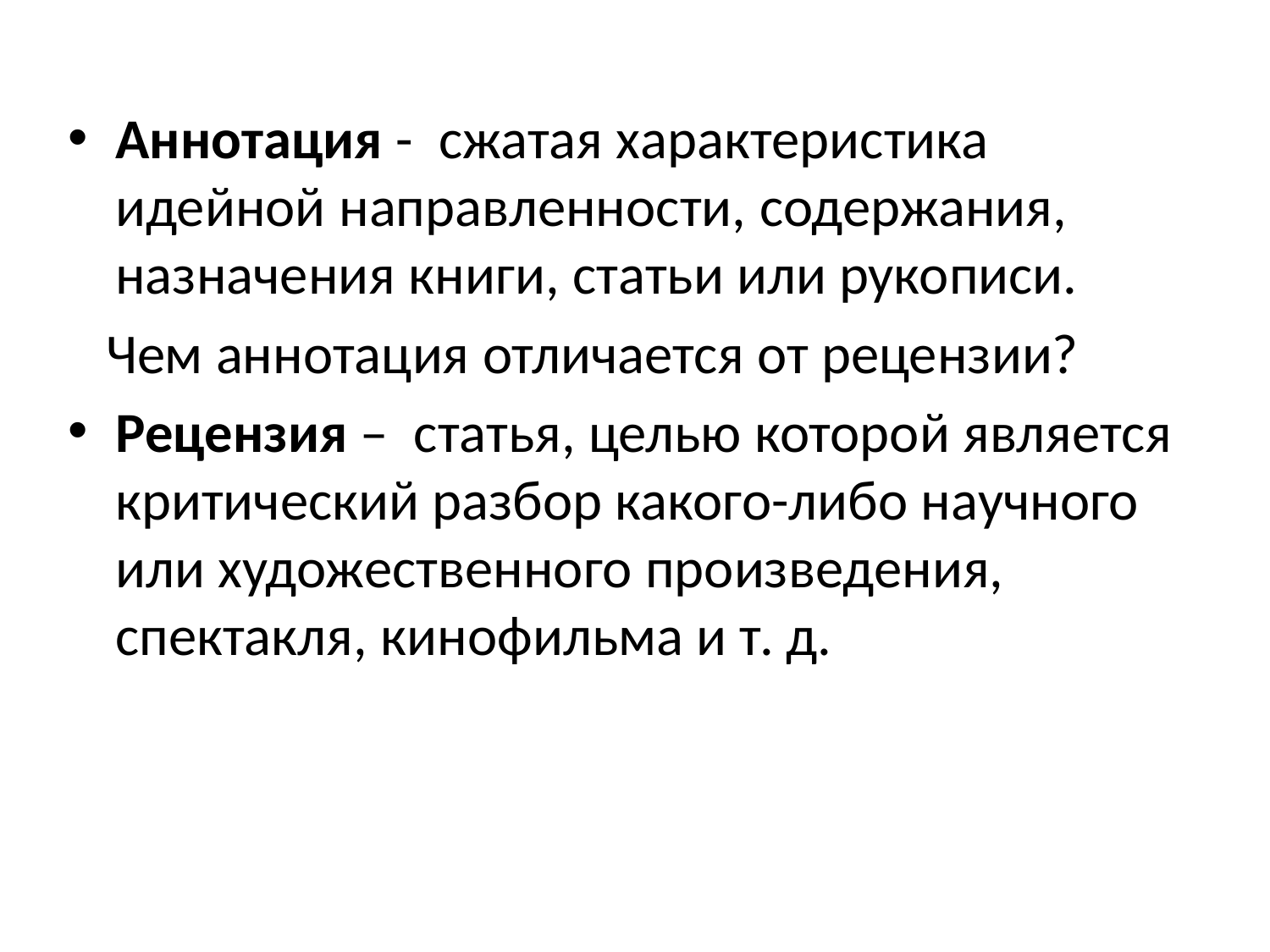

Аннотация -  сжатая характеристика идейной направленности, содержания, назначения книги, статьи или рукописи.
   Чем аннотация отличается от рецензии?
Рецензия –  статья, целью которой является критический разбор какого-либо научного или художественного произведения, спектакля, кинофильма и т. д.